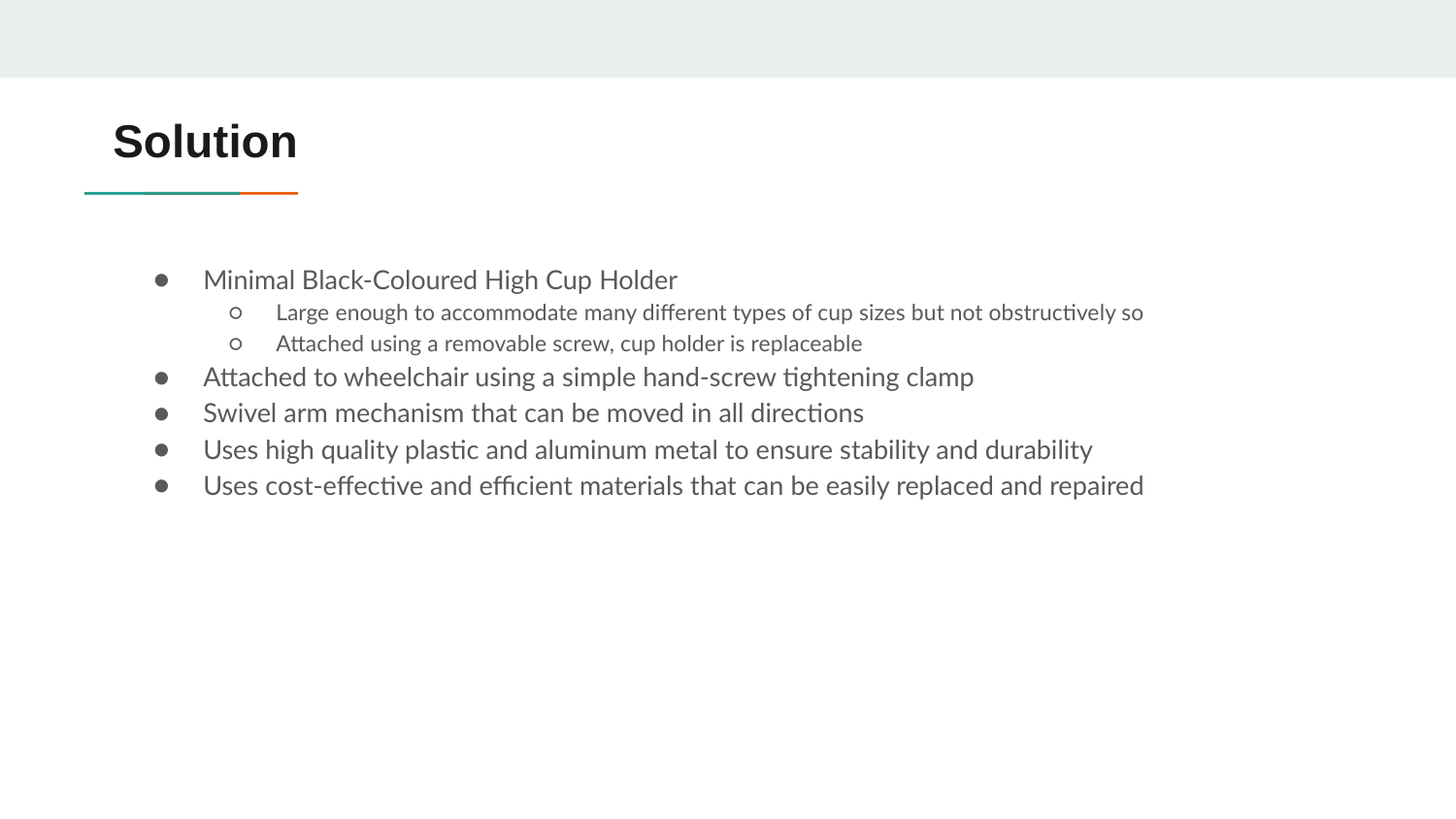

# Solution
Minimal Black-Coloured High Cup Holder
Large enough to accommodate many different types of cup sizes but not obstructively so
Attached using a removable screw, cup holder is replaceable
Attached to wheelchair using a simple hand-screw tightening clamp
Swivel arm mechanism that can be moved in all directions
Uses high quality plastic and aluminum metal to ensure stability and durability
Uses cost-effective and efficient materials that can be easily replaced and repaired